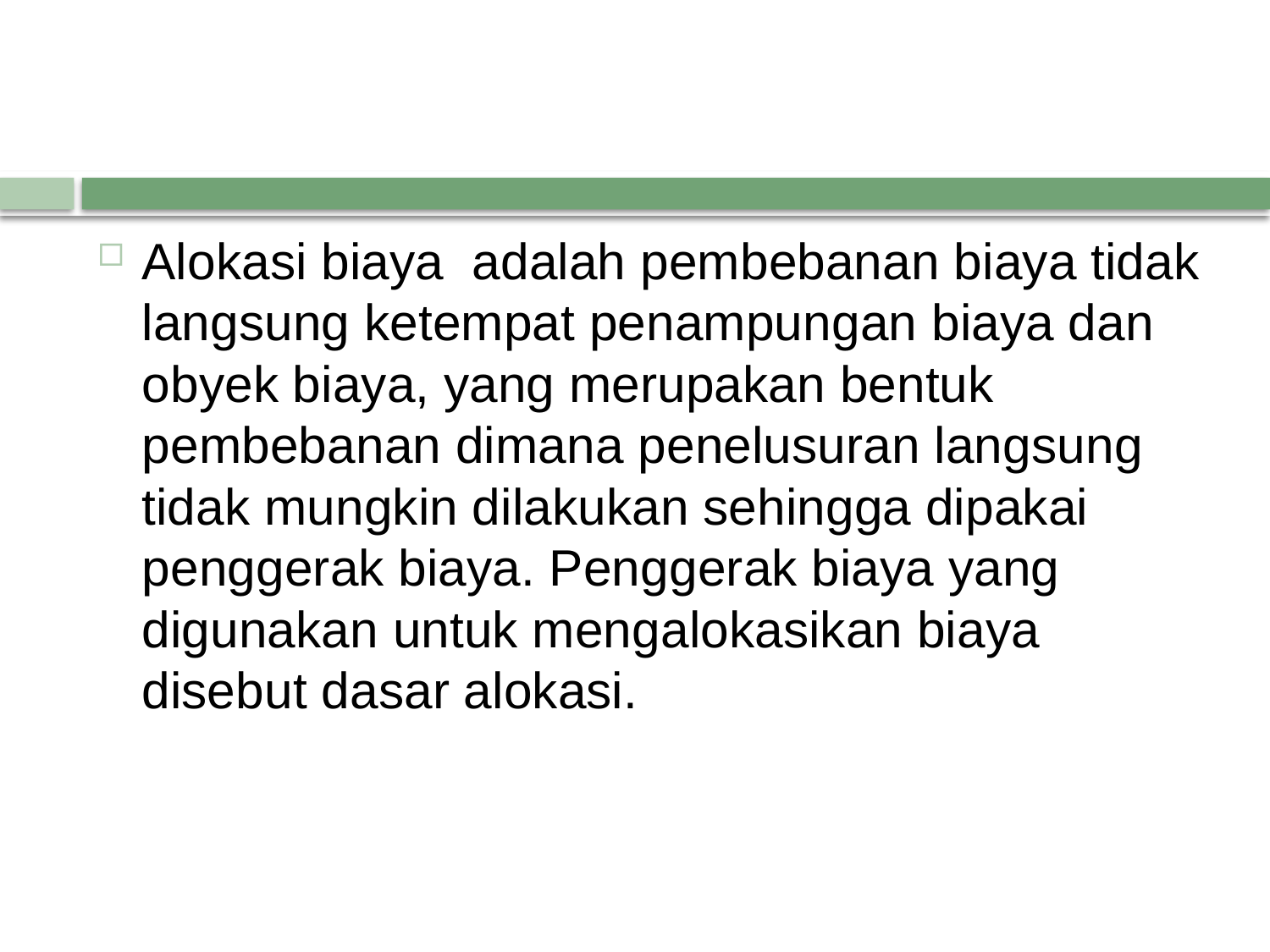

#
Alokasi biaya  adalah pembebanan biaya tidak langsung ketempat penampungan biaya dan obyek biaya, yang merupakan bentuk pembebanan dimana penelusuran langsung tidak mungkin dilakukan sehingga dipakai penggerak biaya. Penggerak biaya yang digunakan untuk mengalokasikan biaya disebut dasar alokasi.